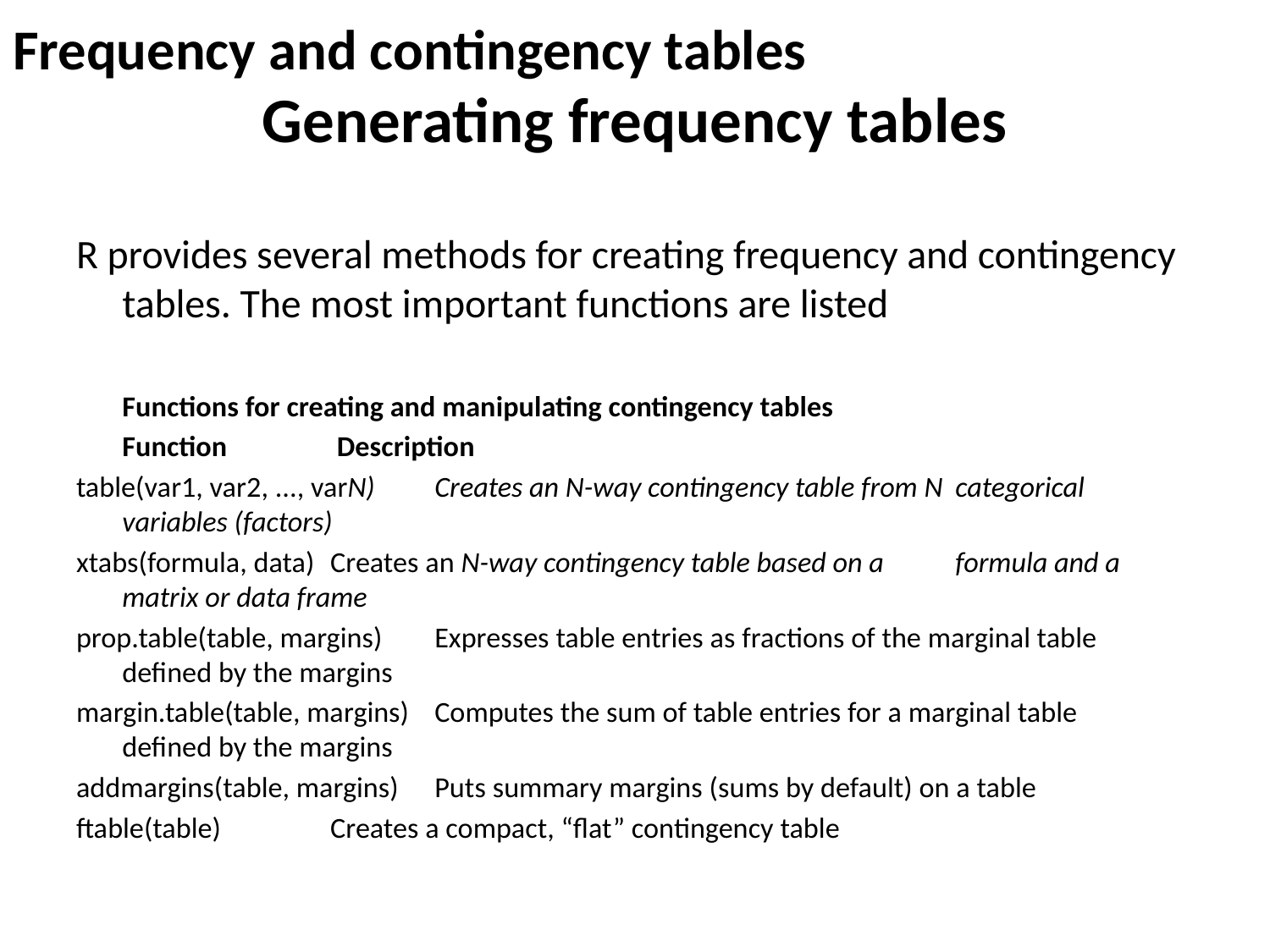

Frequency and contingency tables
# Generating frequency tables
R provides several methods for creating frequency and contingency tables. The most important functions are listed

		Functions for creating and manipulating contingency tables
	Function		 Description
table(var1, var2, ..., varN) 	Creates an N-way contingency table from N 					categorical variables (factors)
xtabs(formula, data) 		Creates an N-way contingency table based on a 					formula and a matrix or data frame
prop.table(table, margins) 	Expresses table entries as fractions of the marginal table 				defined by the margins
margin.table(table, margins) 	Computes the sum of table entries for a marginal table 				defined by the margins
addmargins(table, margins) 	Puts summary margins (sums by default) on a table
ftable(table) 		Creates a compact, “flat” contingency table